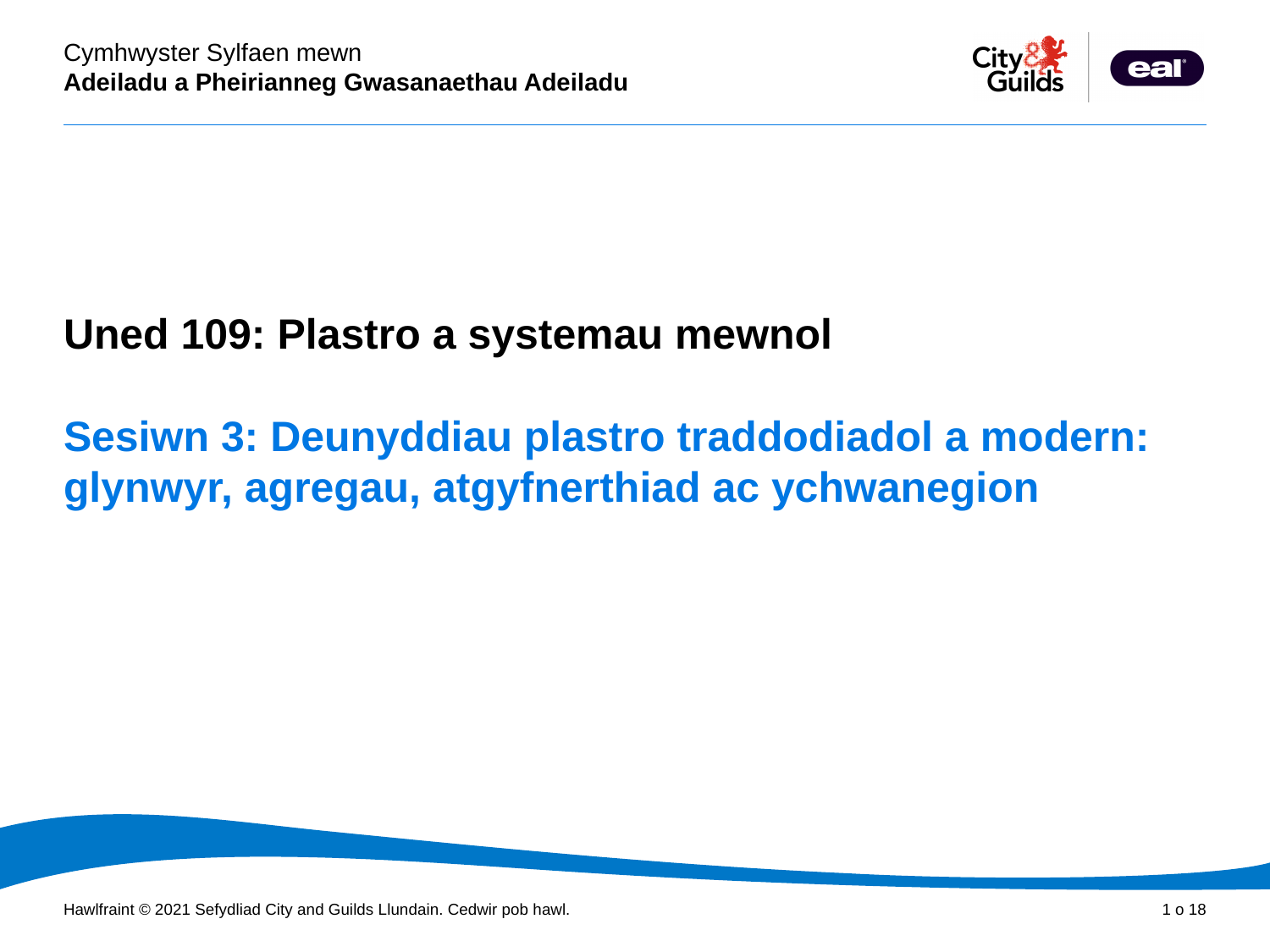

Cyflwyniad PowerPoint
Uned 109: Plastro a systemau mewnol
# Sesiwn 3: Deunyddiau plastro traddodiadol a modern: glynwyr, agregau, atgyfnerthiad ac ychwanegion